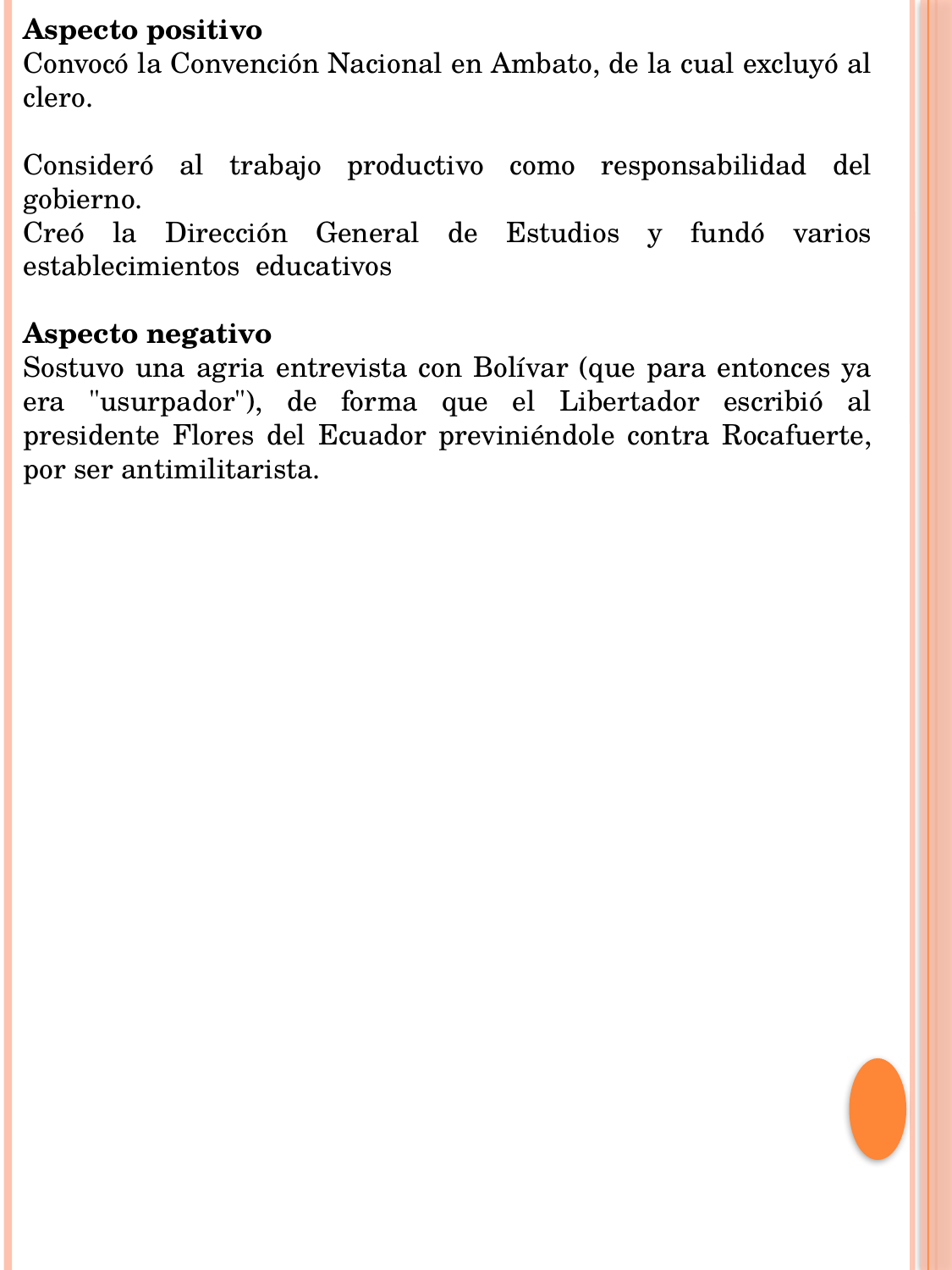

Aspecto positivo
Convocó la Convención Nacional en Ambato, de la cual excluyó al clero.

Consideró al trabajo productivo como responsabilidad del gobierno.
Creó la Dirección General de Estudios y fundó varios establecimientos  educativos

Aspecto negativo
Sostuvo una agria entrevista con Bolívar (que para entonces ya era "usurpador"), de forma que el Libertador escribió al presidente Flores del Ecuador previniéndole contra Rocafuerte, por ser antimilitarista.